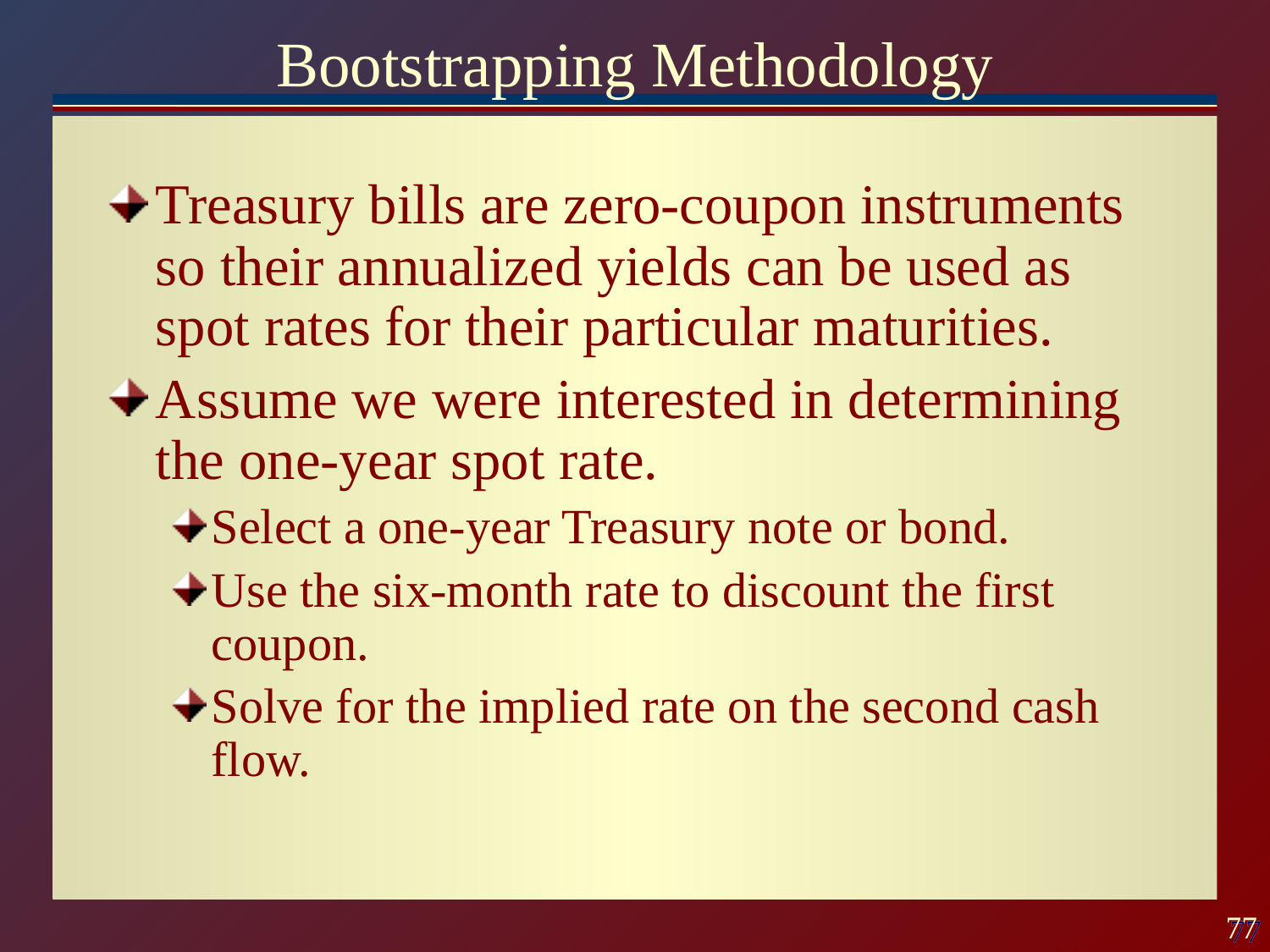

# Bootstrapping Methodology
Treasury bills are zero-coupon instruments so their annualized yields can be used as spot rates for their particular maturities.
Assume we were interested in determining the one-year spot rate.
Select a one-year Treasury note or bond.
Use the six-month rate to discount the first coupon.
Solve for the implied rate on the second cash flow.